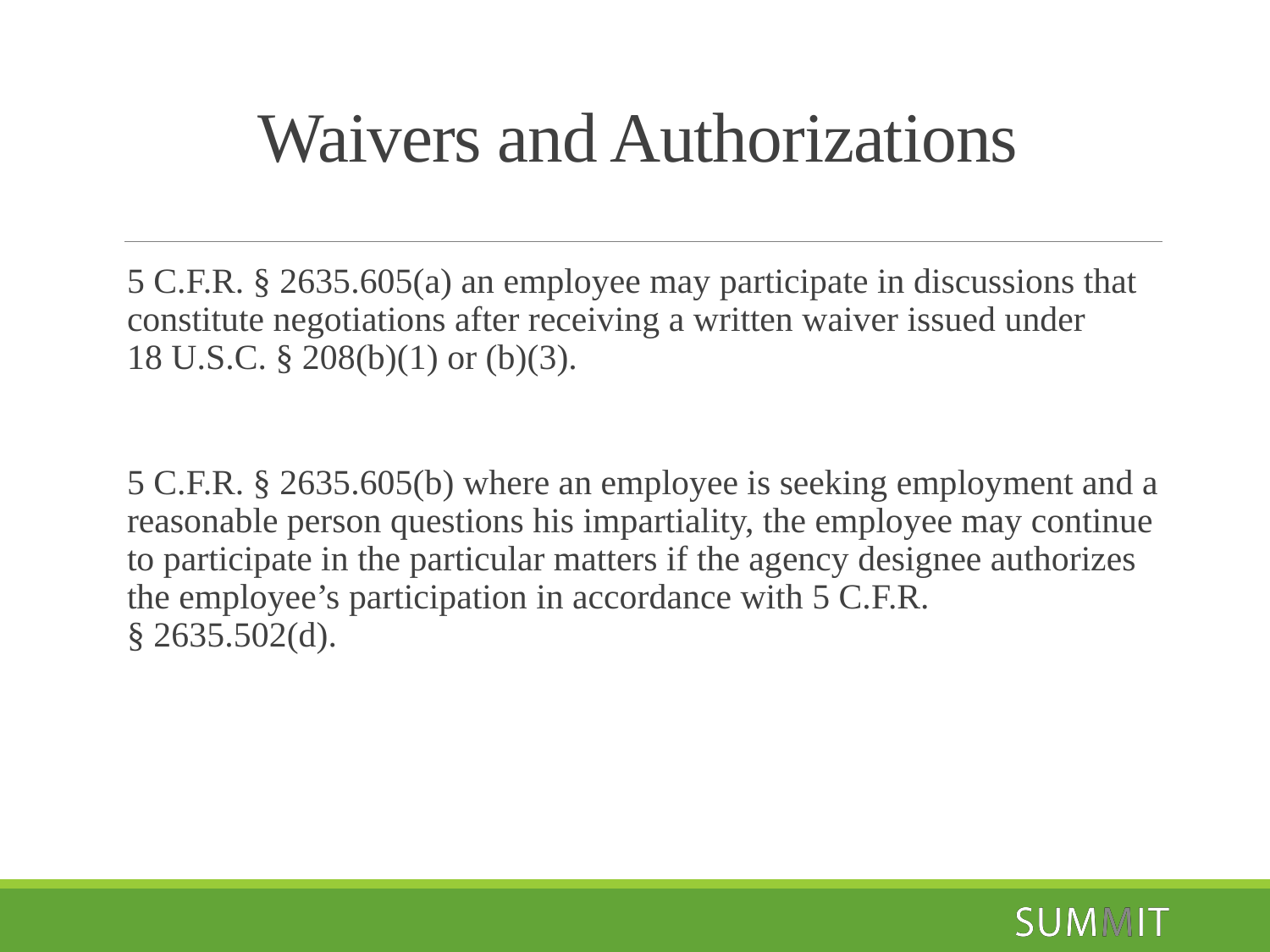

# Waivers and Authorizations
5 C.F.R. § 2635.605(a) an employee may participate in discussions that constitute negotiations after receiving a written waiver issued under
18 U.S.C. § 208(b)(1) or (b)(3).

5 C.F.R. § 2635.605(b) where an employee is seeking employment and a reasonable person questions his impartiality, the employee may continue to participate in the particular matters if the agency designee authorizes the employee’s participation in accordance with 5 C.F.R.
§ 2635.502(d).